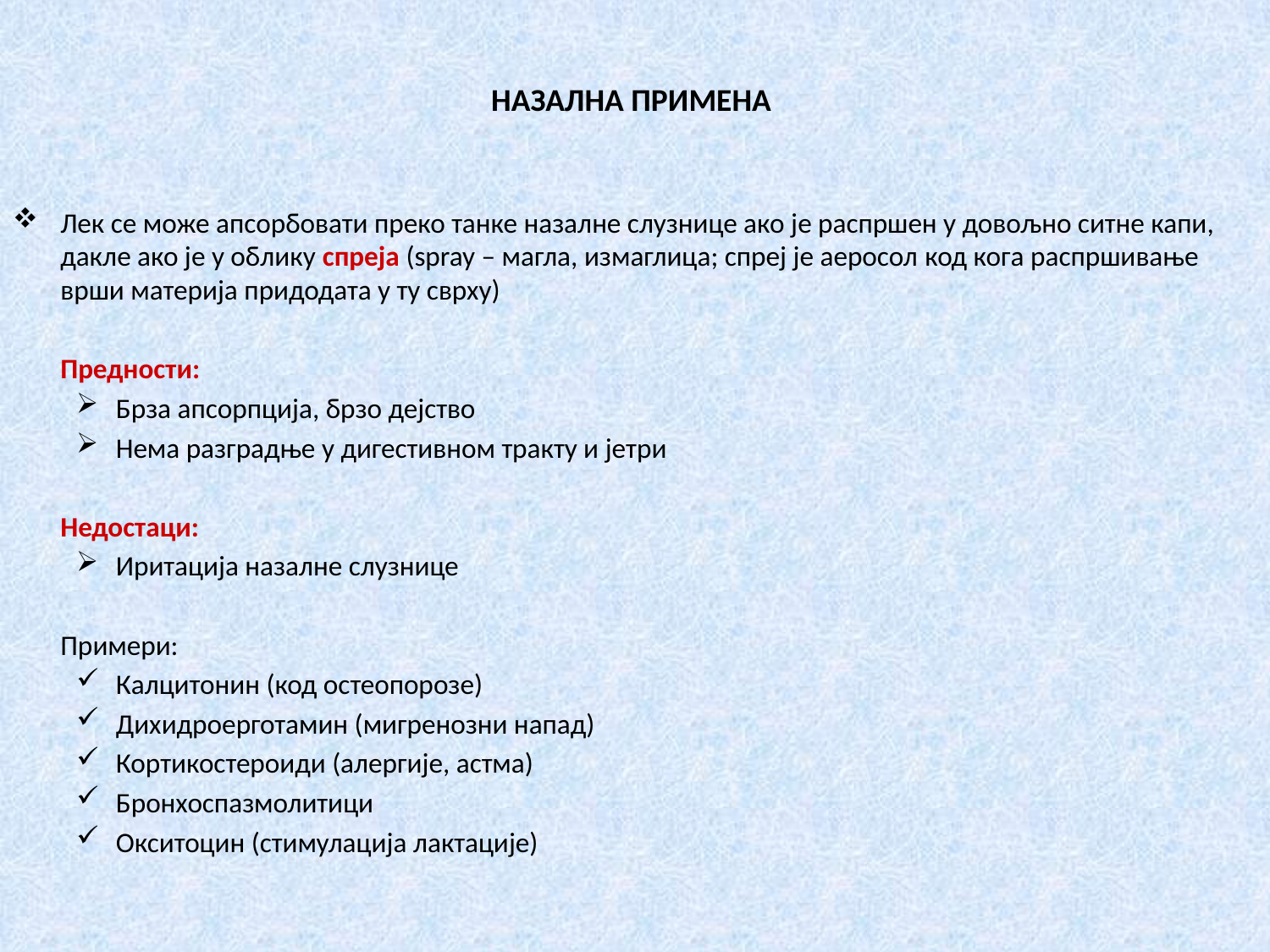

# НАЗАЛНА ПРИМЕНА

Лек се може апсорбовати преко танке назалне слузнице ако је распршен у довољно ситне капи, дакле ако је у облику спреја (spray – магла, измаглица; спреј је аеросол код кога распршивање врши материја придодата у ту сврху)

	Предности:
Брза апсорпција, брзо дејство
Нема разградње у дигестивном тракту и јетри

	Недостаци:
Иритација назалне слузнице

	Примери:
Калцитонин (код остеопорозе)
Дихидроерготамин (мигренозни напад)
Кортикостероиди (алергије, астма)
Бронхоспазмолитици
Окситоцин (стимулација лактације)